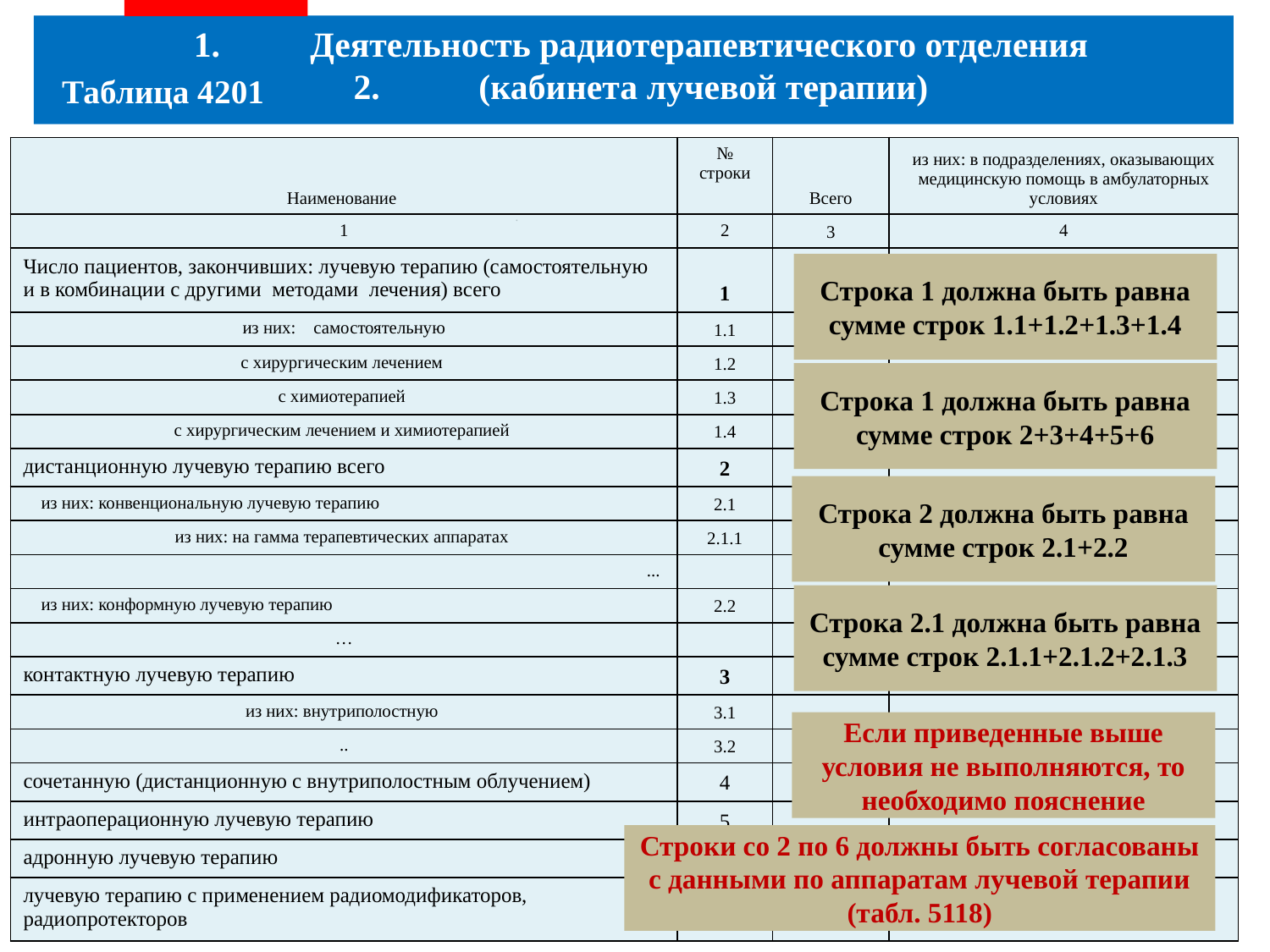

Деятельность радиотерапевтического отделения
 (кабинета лучевой терапии)
Таблица 4201
| Наименование | № строки | Всего | из них: в подразделениях, оказывающих медицинскую помощь в амбулаторных условиях |
| --- | --- | --- | --- |
| 1 | 2 | 3 | 4 |
| Число пациентов, закончивших: лучевую терапию (самостоятельную и в комбинации с другими методами лечения) всего | 1 |  |  |
| из них: самостоятельную | 1.1 |  |  |
| с хирургическим лечением | 1.2 |  |  |
| с химиотерапией | 1.3 |  |  |
| с хирургическим лечением и химиотерапией | 1.4 |  |  |
| дистанционную лучевую терапию всего | 2 |  |  |
| из них: конвенциональную лучевую терапию | 2.1 |  |  |
| из них: на гамма терапевтических аппаратах | 2.1.1 |  |  |
| ... |  |  |  |
| из них: конформную лучевую терапию | 2.2 |  |  |
| … |  |  |  |
| контактную лучевую терапию | 3 |  |  |
| из них: внутриполостную | 3.1 |  |  |
| .. | 3.2 |  |  |
| сочетанную (дистанционную с внутриполостным облучением) | 4 |  |  |
| интраоперационную лучевую терапию | 5 |  |  |
| адронную лучевую терапию | 6 |  |  |
| лучевую терапию с применением радиомодификаторов, радиопротекторов | 7 |  |  |

Строка 1 должна быть равна сумме строк 1.1+1.2+1.3+1.4
Строка 1 должна быть равна сумме строк 2+3+4+5+6
Строка 2 должна быть равна сумме строк 2.1+2.2
Строка 2.1 должна быть равна сумме строк 2.1.1+2.1.2+2.1.3
Если приведенные выше условия не выполняются, то необходимо пояснение
Строки со 2 по 6 должны быть согласованы с данными по аппаратам лучевой терапии (табл. 5118)